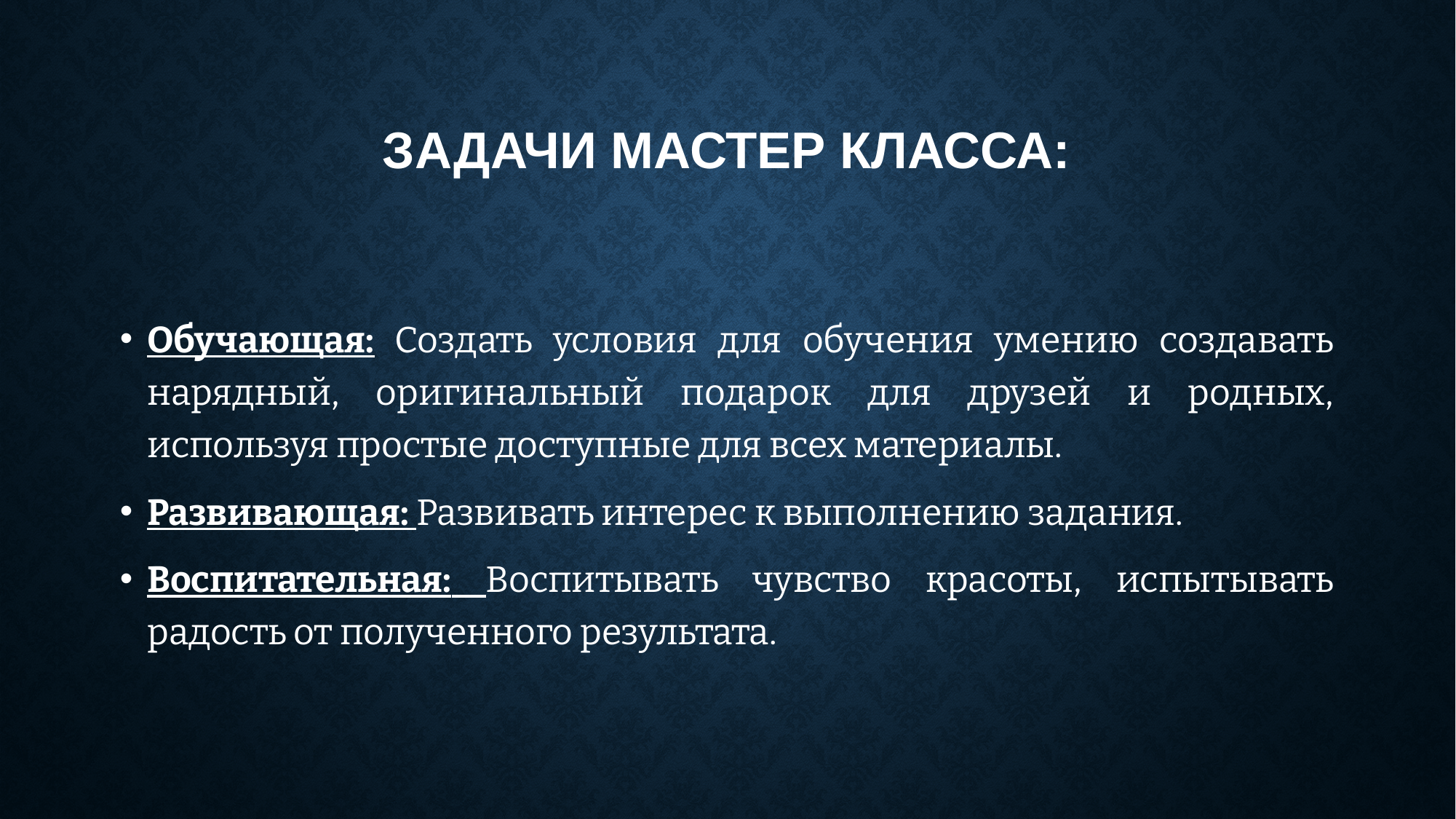

# Задачи Мастер класса:

Обучающая: Создать условия для обучения умению создавать нарядный, оригинальный подарок для друзей и родных, используя простые доступные для всех материалы.
Развивающая: Развивать интерес к выполнению задания.
Воспитательная: Воспитывать чувство красоты, испытывать радость от полученного результата.